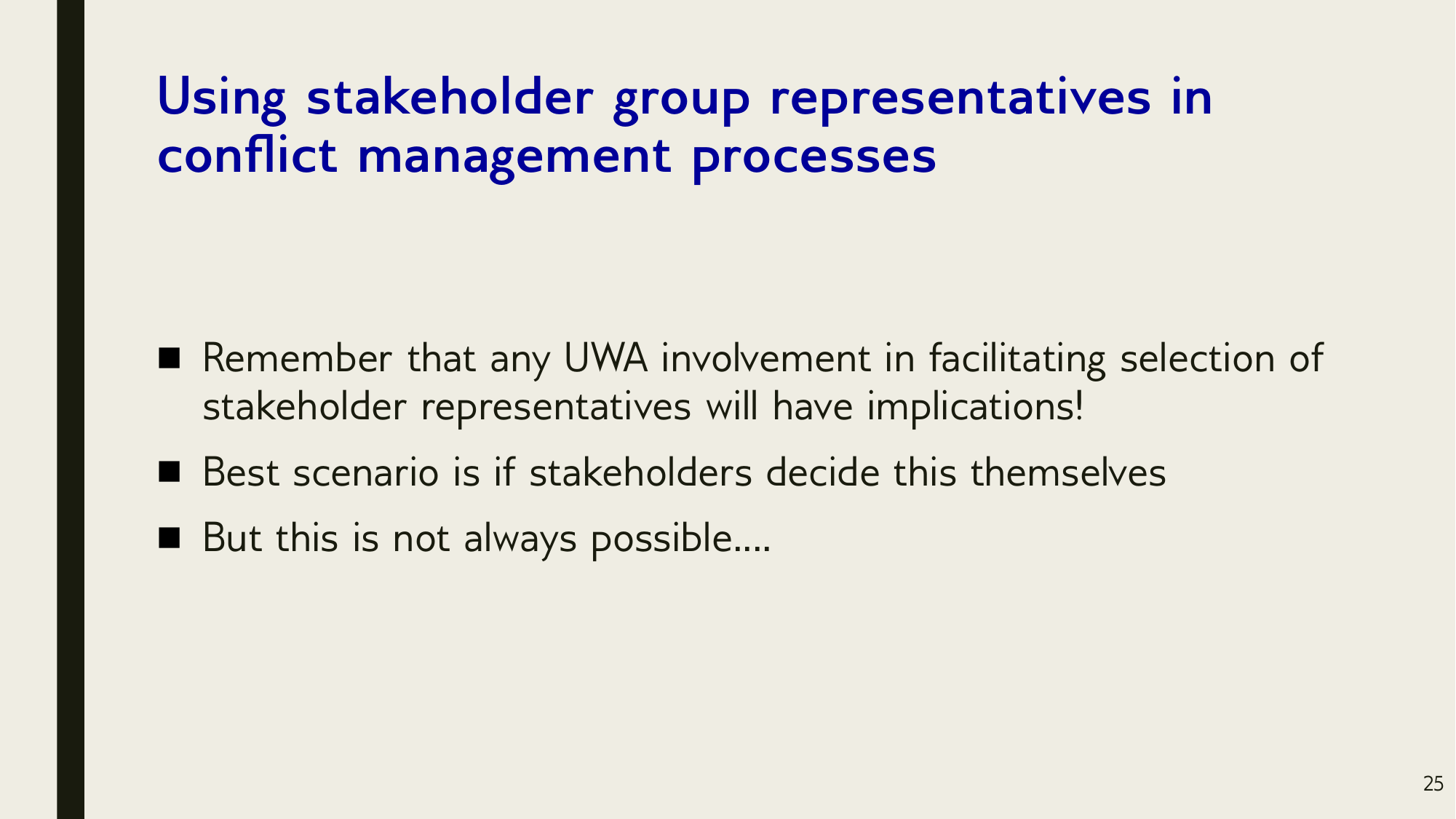

# Using stakeholder group representatives in conflict management processes
Remember that any UWA involvement in facilitating selection of stakeholder representatives will have implications!
Best scenario is if stakeholders decide this themselves
But this is not always possible....
25